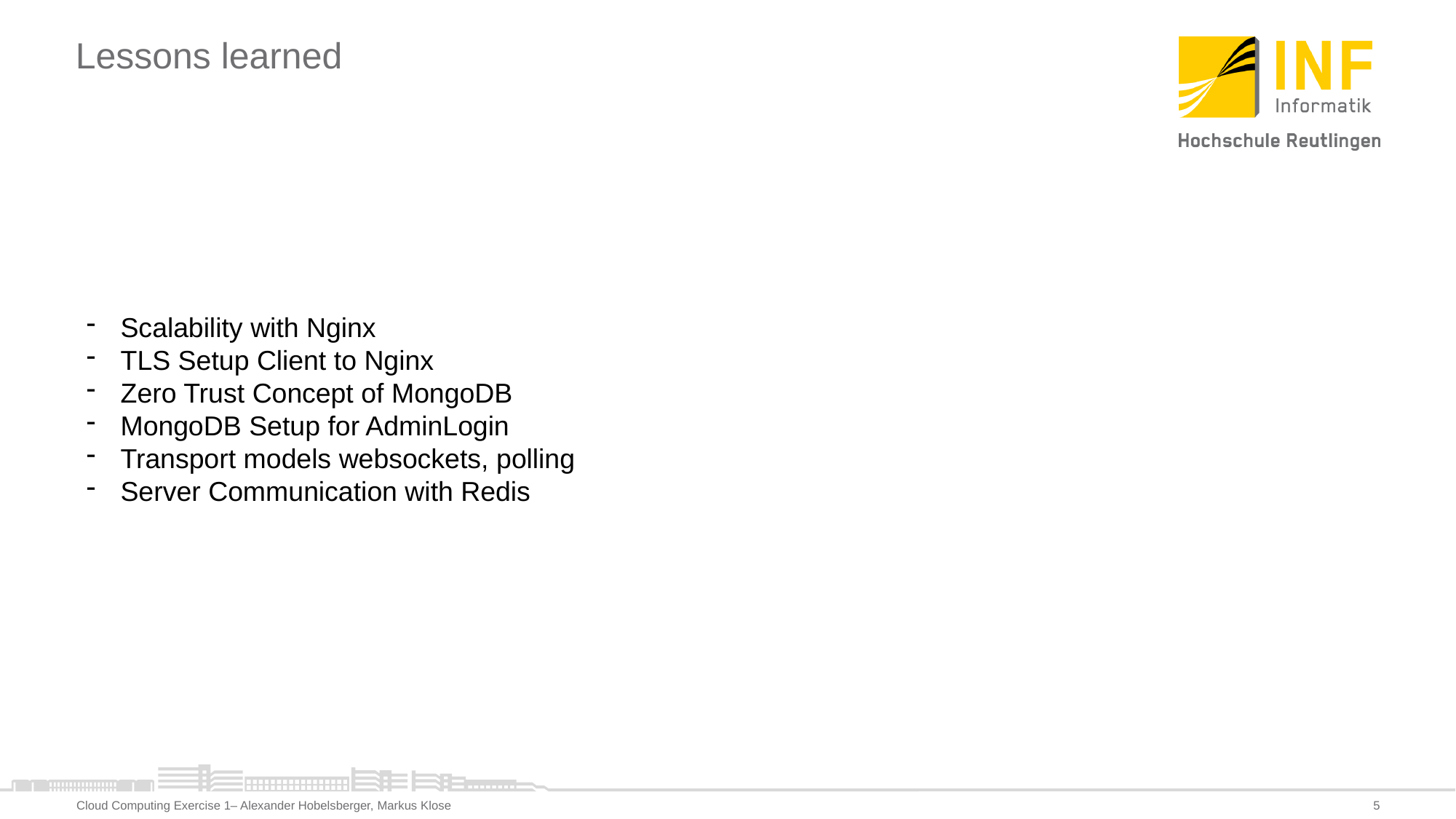

# Lessons learned
Scalability with Nginx
TLS Setup Client to Nginx
Zero Trust Concept of MongoDB
MongoDB Setup for AdminLogin
Transport models websockets, polling
Server Communication with Redis

Cloud Computing Exercise 1– Alexander Hobelsberger, Markus Klose
5